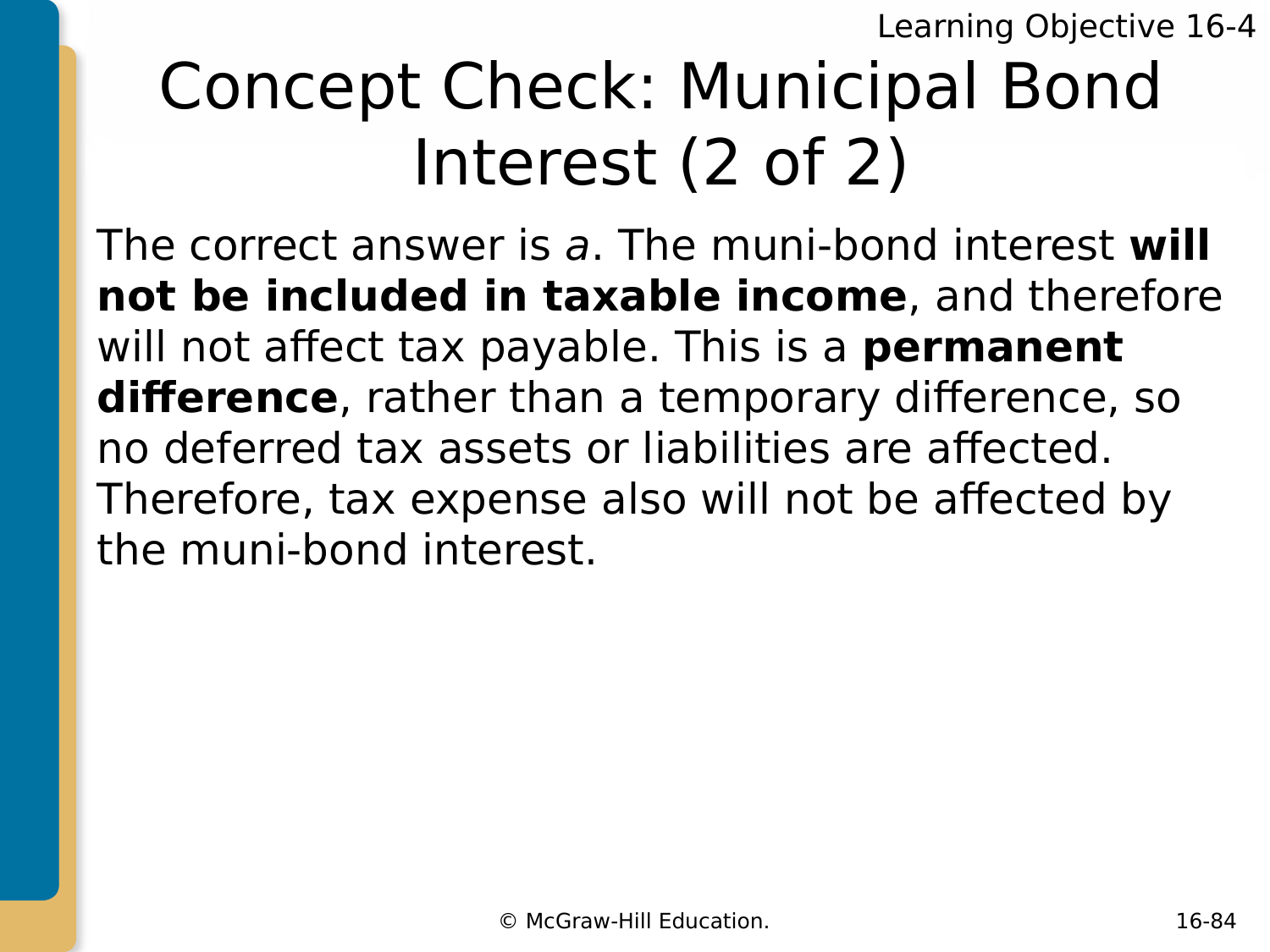

Learning Objective 16-4
# Concept Check: Municipal Bond Interest (2 of 2)
The correct answer is a. The muni-bond interest will not be included in taxable income, and therefore will not affect tax payable. This is a permanent difference, rather than a temporary difference, so no deferred tax assets or liabilities are affected. Therefore, tax expense also will not be affected by the muni-bond interest.